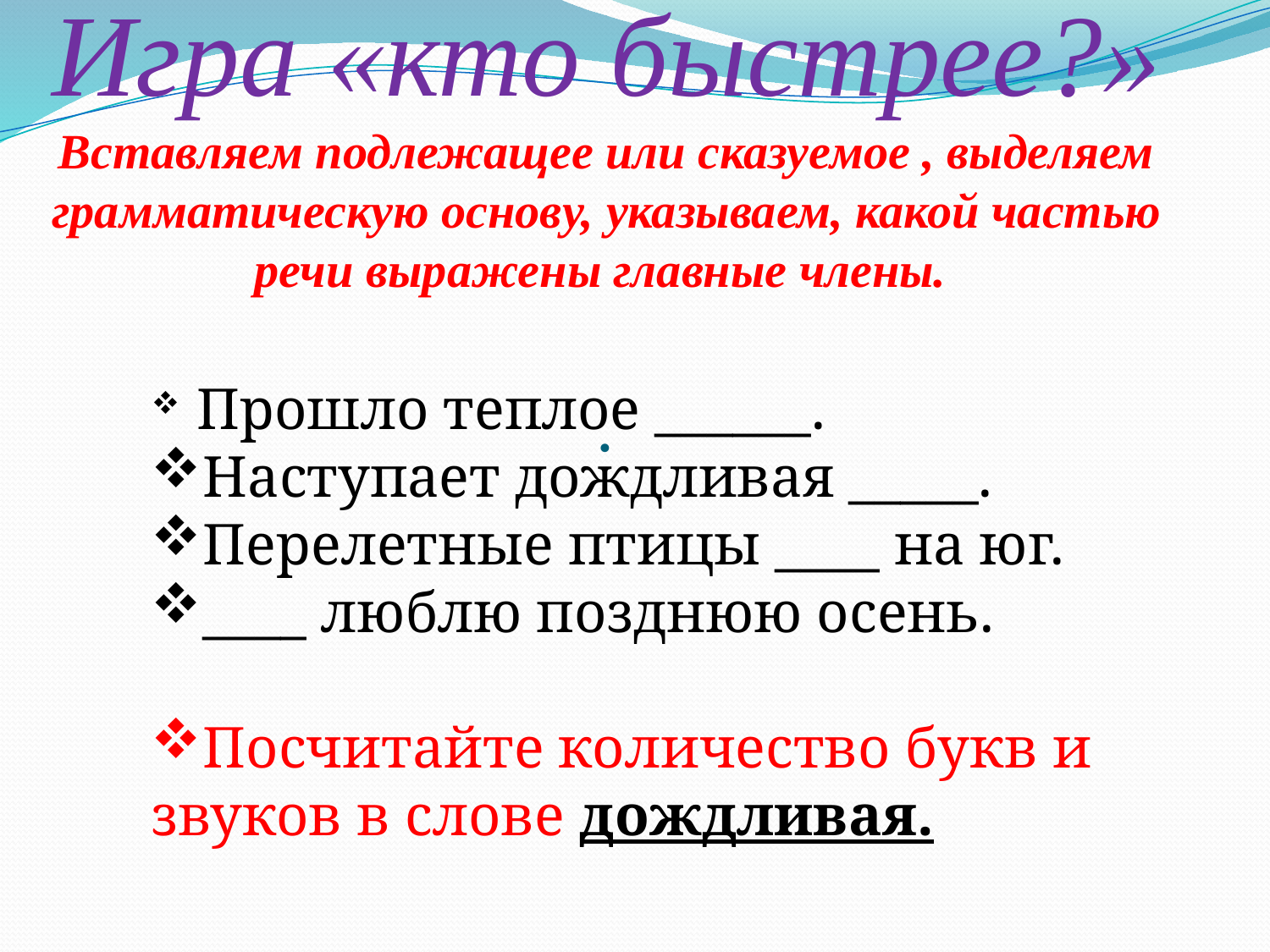

# Игра «кто быстрее?» Вставляем подлежащее или сказуемое , выделяем грамматическую основу, указываем, какой частью речи выражены главные члены. .
  Прошло теплое ______.
Наступает дождливая _____.
Перелетные птицы ____ на юг.
____ люблю позднюю осень.

Посчитайте количество букв и звуков в слове дождливая.